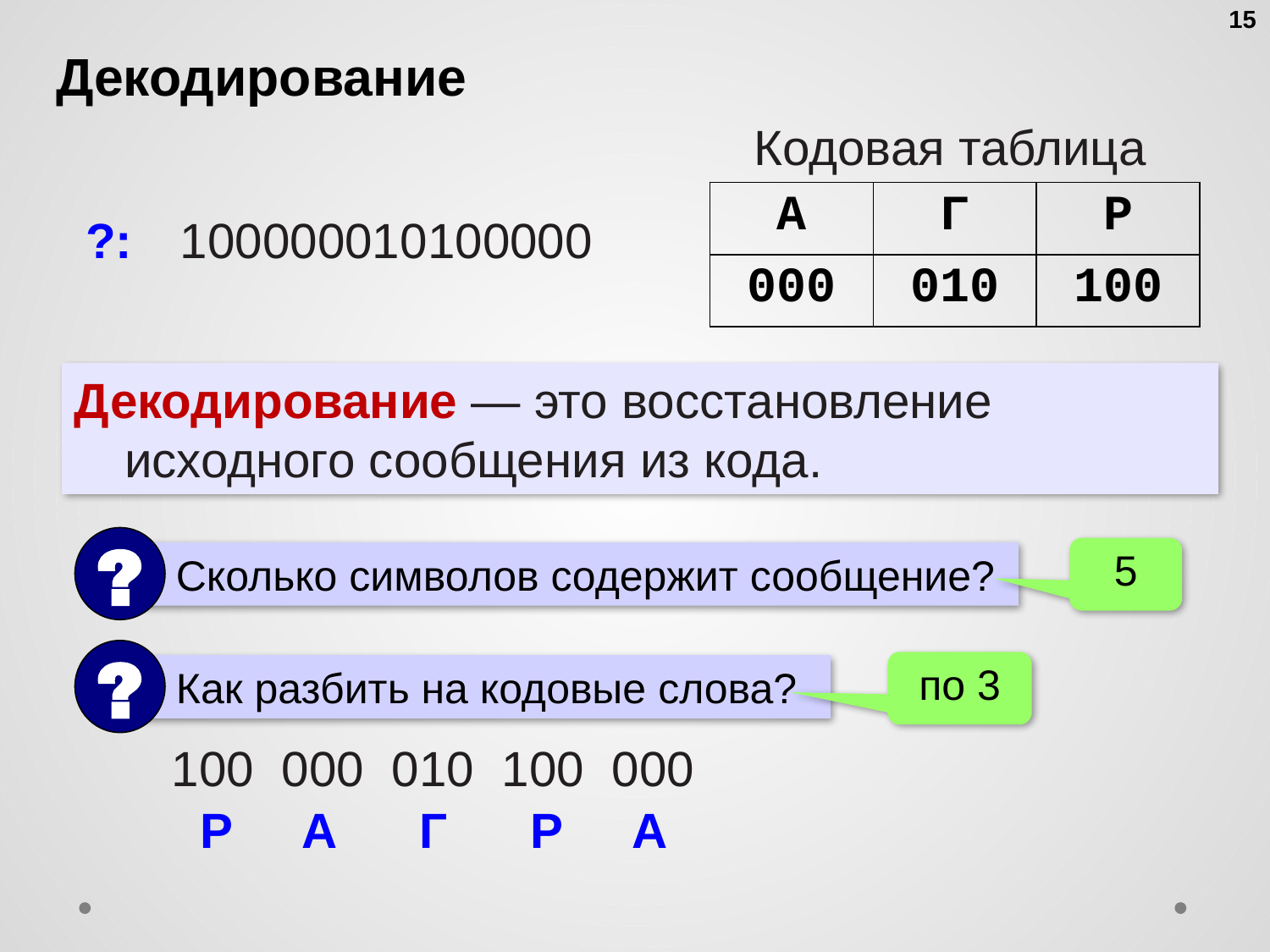

15
Декодирование
Кодовая таблица
| А | Г | Р |
| --- | --- | --- |
| 000 | 010 | 100 |
?:
100000010100000
Декодирование — это восстановление исходного сообщения из кода.
?
  Сколько символов содержит сообщение?
5
?
  Как разбить на кодовые слова?
по 3
100  000  010  100  000
Р     А      Г      Р     А